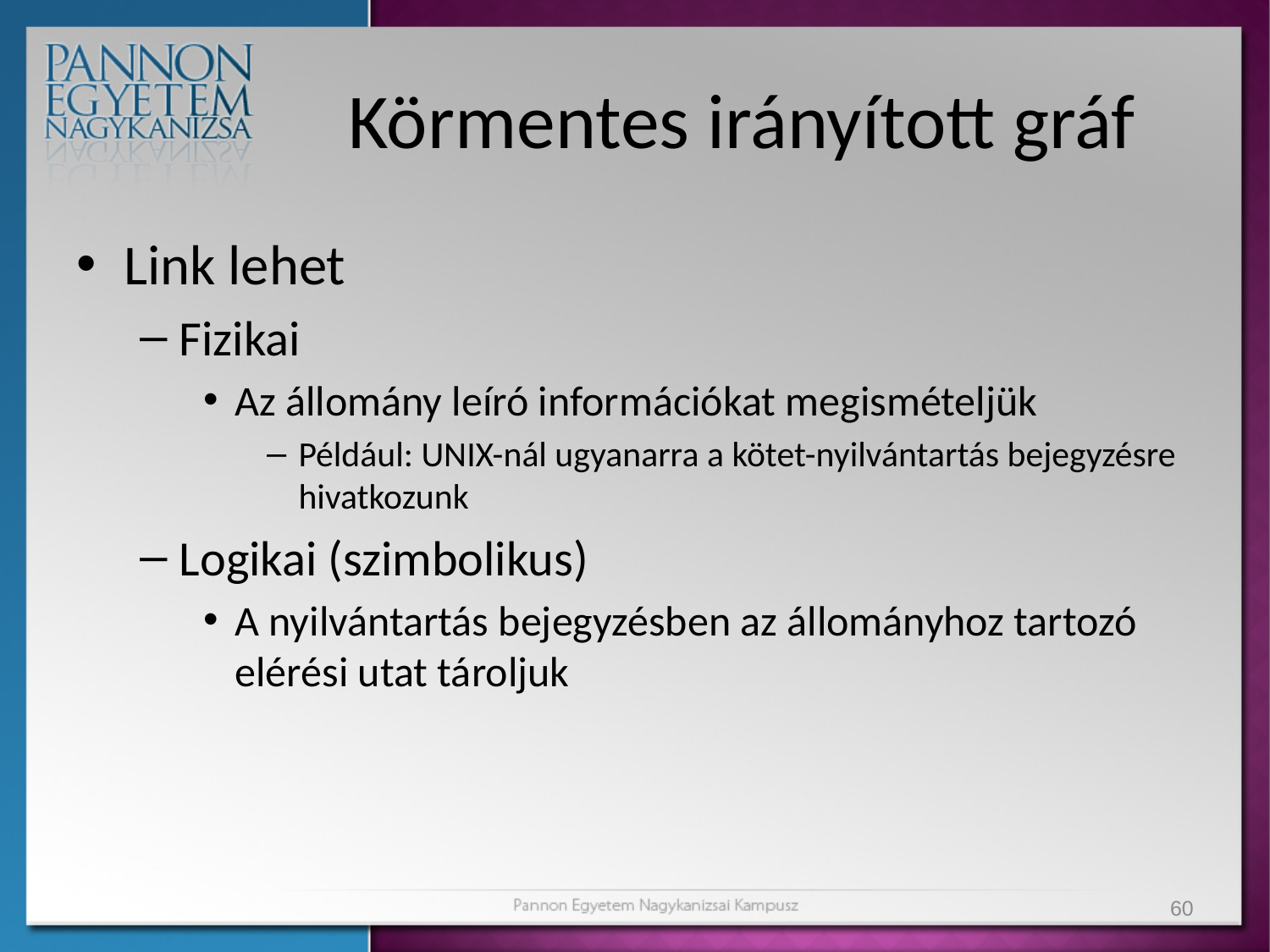

# Körmentes irányított gráf
Link lehet
Fizikai
Az állomány leíró információkat megismételjük
Például: UNIX-nál ugyanarra a kötet-nyilvántartás bejegyzésre hivatkozunk
Logikai (szimbolikus)
A nyilvántartás bejegyzésben az állományhoz tartozó elérési utat tároljuk
60